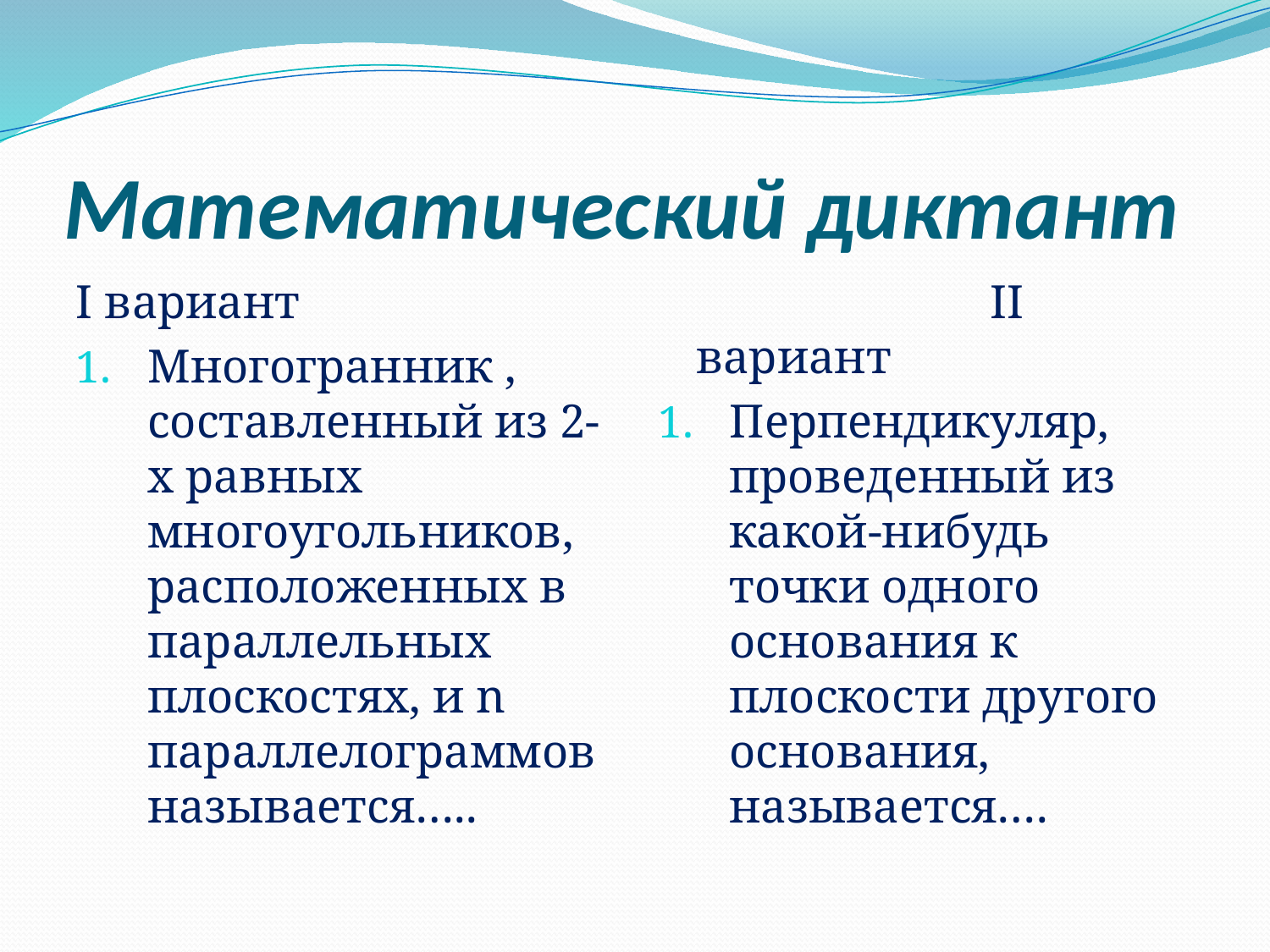

# Математический диктант
I вариант
Многогранник , составленный из 2-х равных многоугольников, расположенных в параллельных плоскостях, и n параллелограммов называется…..
                            II вариант
Перпендикуляр, проведенный из какой-нибудь точки одного основания к плоскости другого основания, называется….